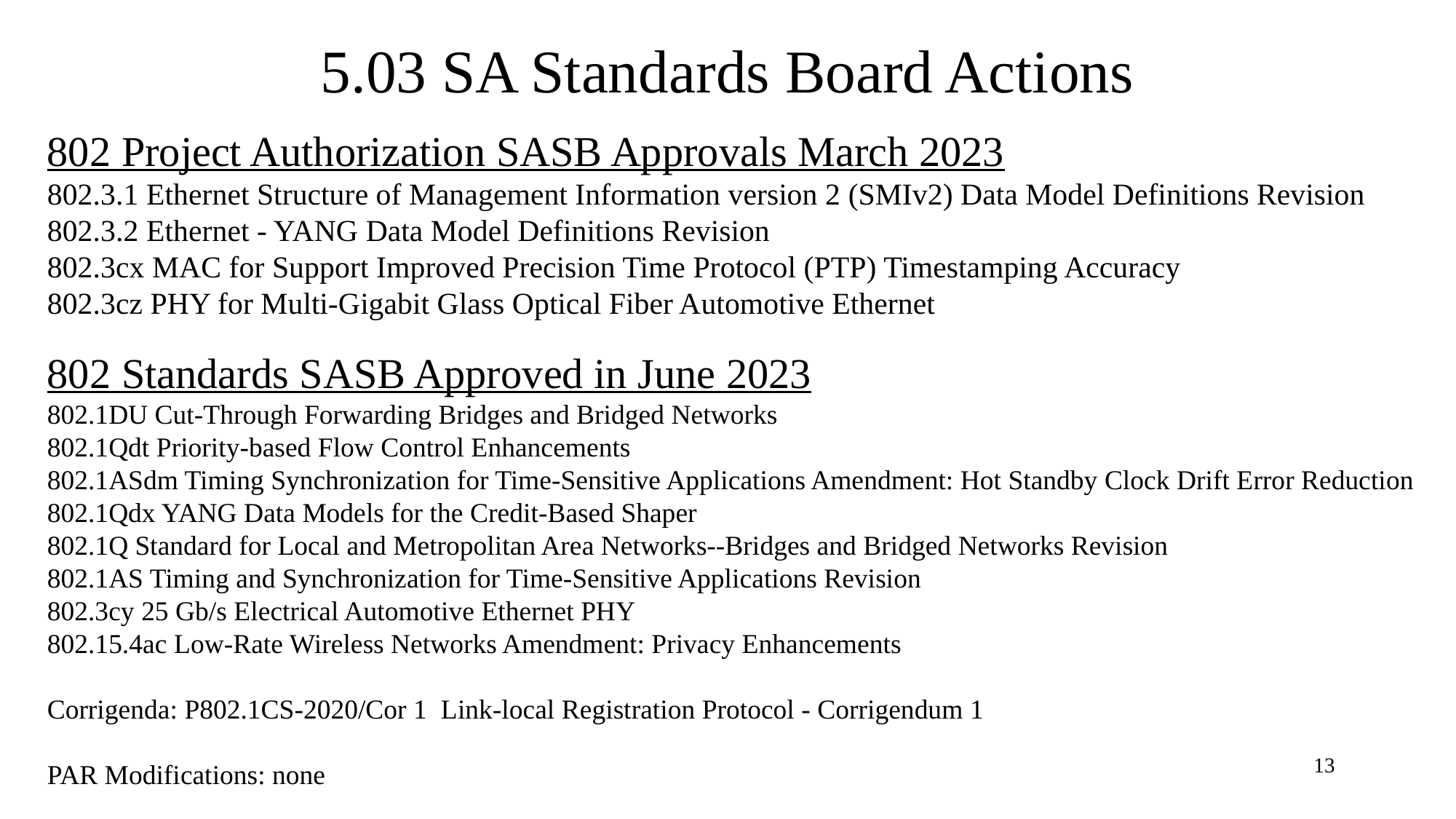

# 5.03 SA Standards Board Actions
802 Project Authorization SASB Approvals March 2023
802.3.1 Ethernet Structure of Management Information version 2 (SMIv2) Data Model Definitions Revision
802.3.2 Ethernet - YANG Data Model Definitions Revision
802.3cx MAC for Support Improved Precision Time Protocol (PTP) Timestamping Accuracy
802.3cz PHY for Multi-Gigabit Glass Optical Fiber Automotive Ethernet

802 Standards SASB Approved in June 2023
802.1DU Cut-Through Forwarding Bridges and Bridged Networks
802.1Qdt Priority-based Flow Control Enhancements
802.1ASdm Timing Synchronization for Time-Sensitive Applications Amendment: Hot Standby Clock Drift Error Reduction
802.1Qdx YANG Data Models for the Credit-Based Shaper
802.1Q Standard for Local and Metropolitan Area Networks--Bridges and Bridged Networks Revision
802.1AS Timing and Synchronization for Time-Sensitive Applications Revision
802.3cy 25 Gb/s Electrical Automotive Ethernet PHY
802.15.4ac Low-Rate Wireless Networks Amendment: Privacy Enhancements

Corrigenda: P802.1CS-2020/Cor 1  Link-local Registration Protocol - Corrigendum 1

PAR Modifications: none
13